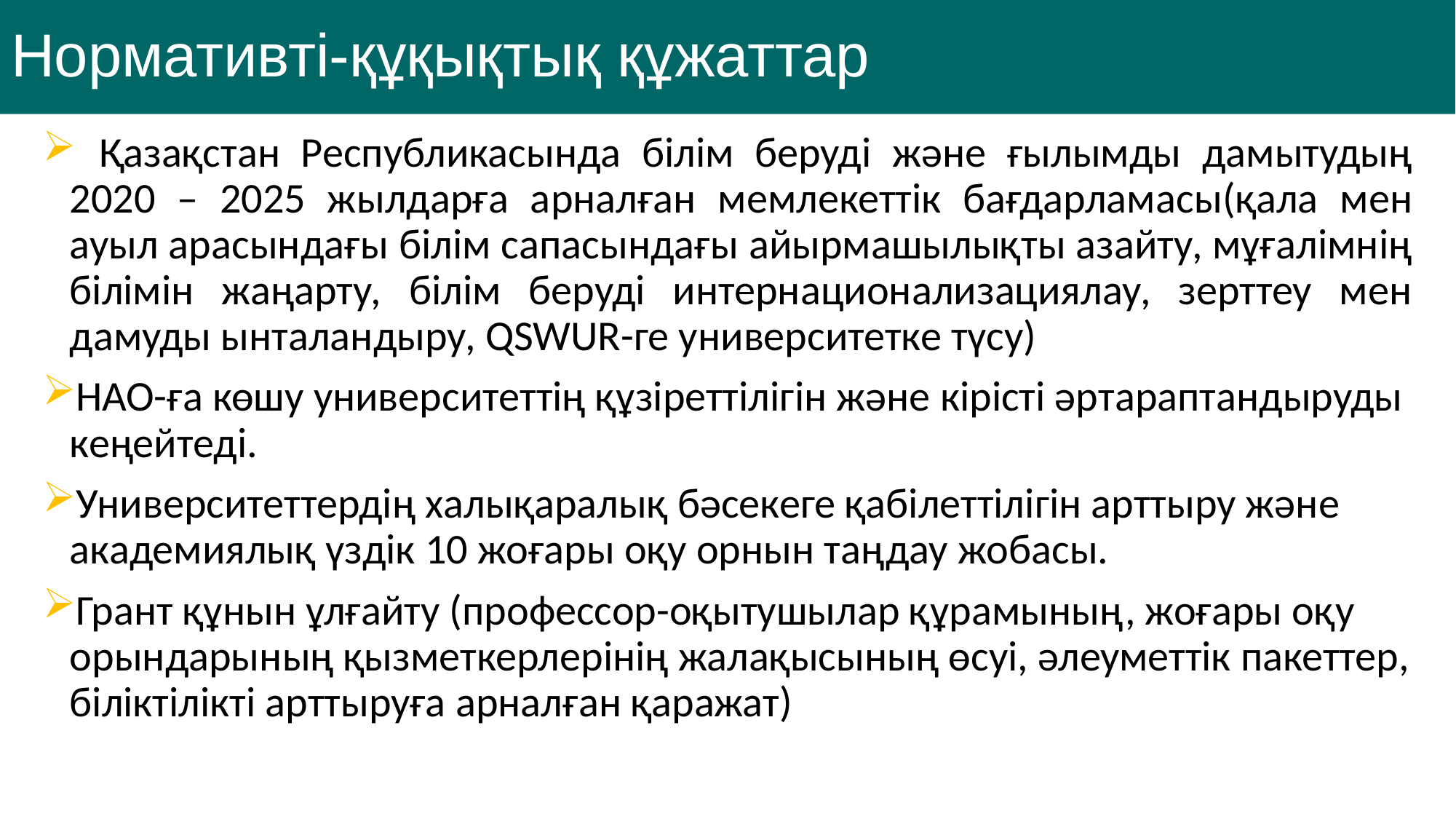

# Нормативті-құқықтық құжаттар
 Қазақстан Республикасында білім беруді және ғылымды дамытудың 2020 – 2025 жылдарға арналған мемлекеттік бағдарламасы(қала мен ауыл арасындағы білім сапасындағы айырмашылықты азайту, мұғалімнің білімін жаңарту, білім беруді интернационализациялау, зерттеу мен дамуды ынталандыру, QSWUR-ге университетке түсу)
НАО-ға көшу университеттің құзіреттілігін және кірісті әртараптандыруды кеңейтеді.
Университеттердің халықаралық бәсекеге қабілеттілігін арттыру және академиялық үздік 10 жоғары оқу орнын таңдау жобасы.
Грант құнын ұлғайту (профессор-оқытушылар құрамының, жоғары оқу орындарының қызметкерлерінің жалақысының өсуі, әлеуметтік пакеттер, біліктілікті арттыруға арналған қаражат)